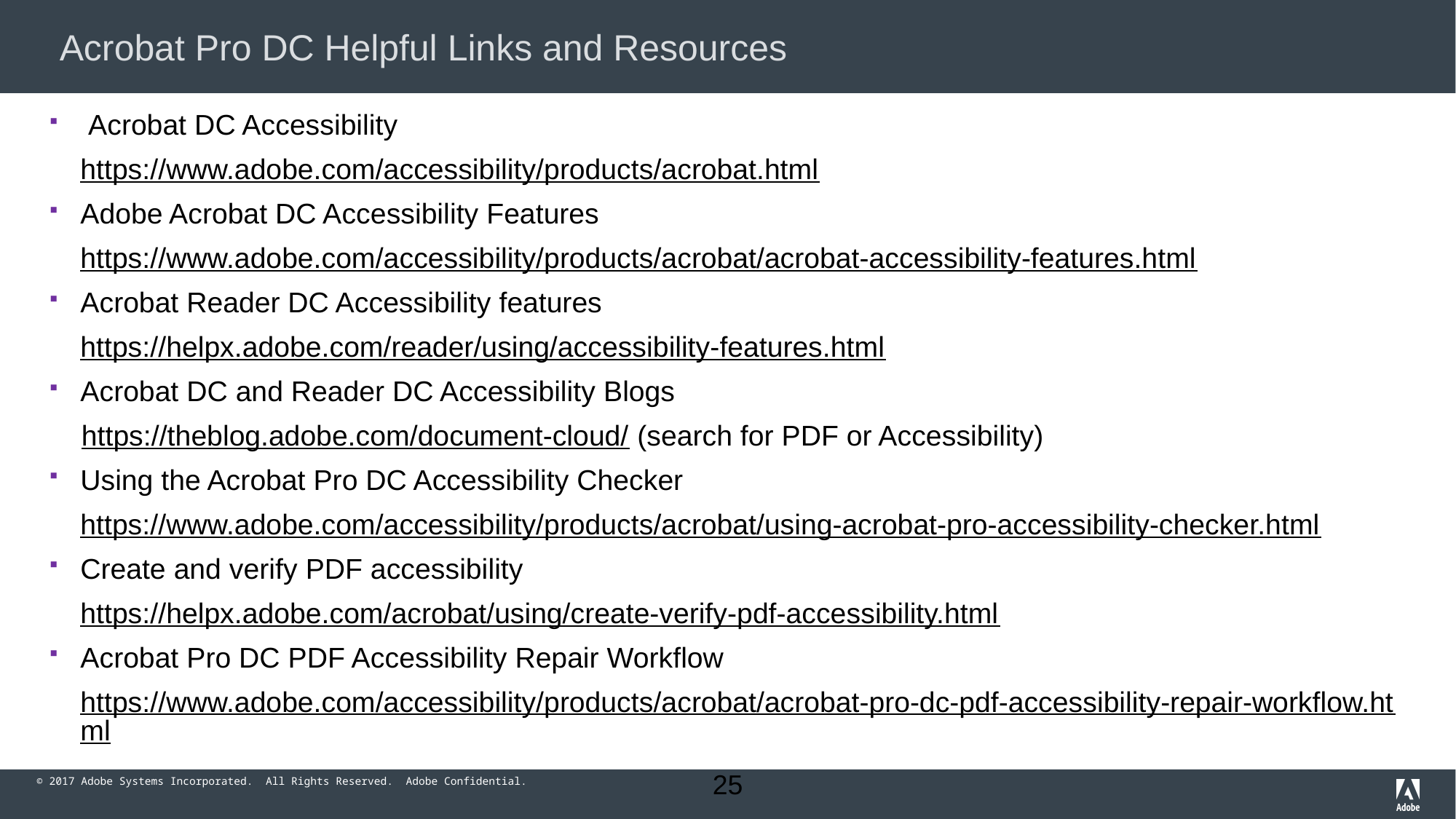

# Acrobat Pro DC Helpful Links and Resources
 Acrobat DC Accessibility
https://www.adobe.com/accessibility/products/acrobat.html
Adobe Acrobat DC Accessibility Features
https://www.adobe.com/accessibility/products/acrobat/acrobat-accessibility-features.html
Acrobat Reader DC Accessibility features
https://helpx.adobe.com/reader/using/accessibility-features.html
Acrobat DC and Reader DC Accessibility Blogs
https://theblog.adobe.com/document-cloud/ (search for PDF or Accessibility)
Using the Acrobat Pro DC Accessibility Checker
https://www.adobe.com/accessibility/products/acrobat/using-acrobat-pro-accessibility-checker.html
Create and verify PDF accessibility
https://helpx.adobe.com/acrobat/using/create-verify-pdf-accessibility.html
Acrobat Pro DC PDF Accessibility Repair Workflow
https://www.adobe.com/accessibility/products/acrobat/acrobat-pro-dc-pdf-accessibility-repair-workflow.html

25